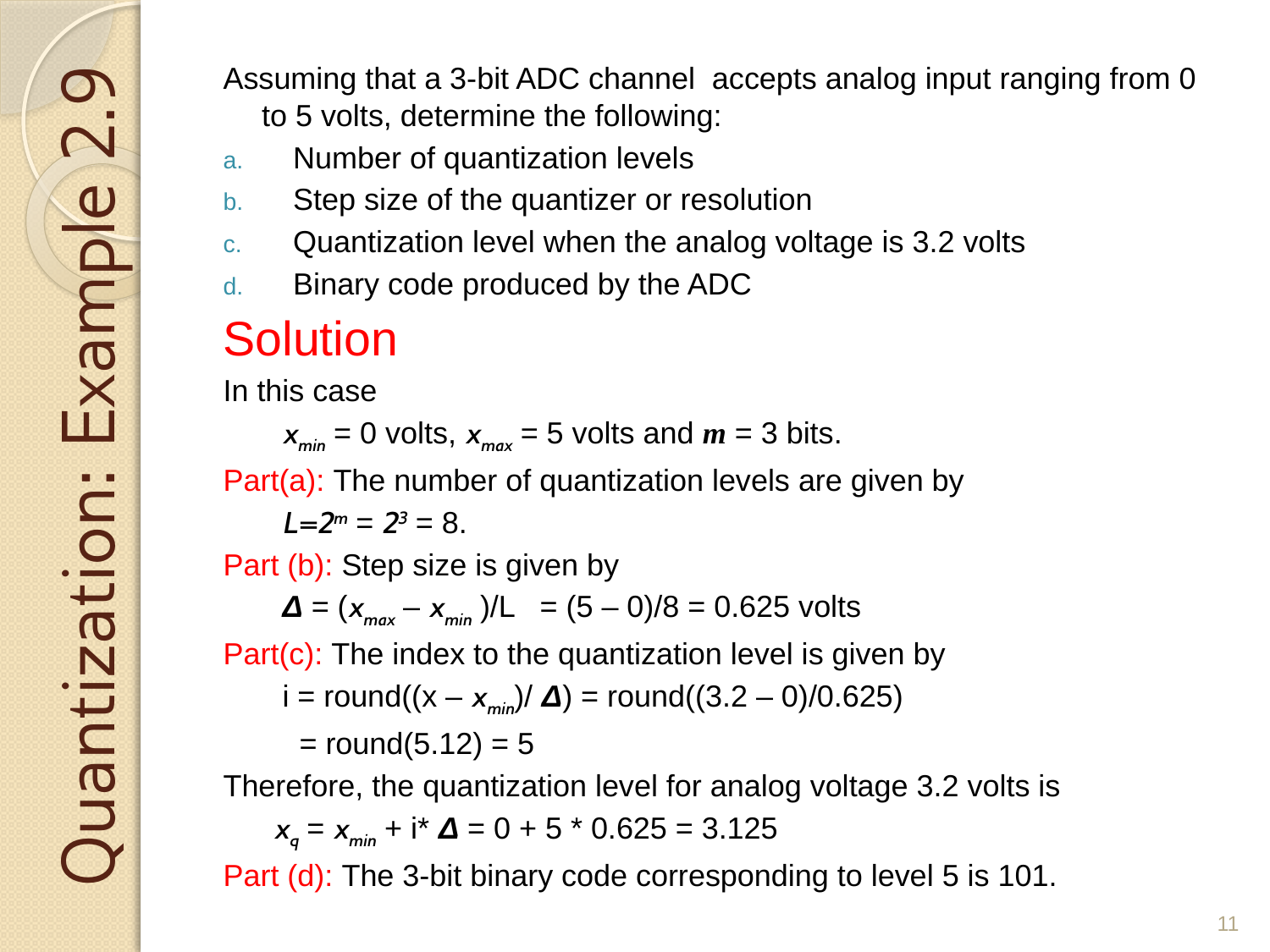

Quantization: Example 2.9
Assuming that a 3-bit ADC channel  accepts analog input ranging from 0 to 5 volts, determine the following:
Number of quantization levels
Step size of the quantizer or resolution
Quantization level when the analog voltage is 3.2 volts
Binary code produced by the ADC
Solution
In this case
       xmin = 0 volts, xmax = 5 volts and m = 3 bits.
Part(a): The number of quantization levels are given by
       L=2m = 23 = 8.
Part (b): Step size is given by
       Δ = (xmax – xmin )/L   = (5 – 0)/8 = 0.625 volts
Part(c): The index to the quantization level is given by
       i = round((x – xmin)/ Δ) = round((3.2 – 0)/0.625)
         = round(5.12) = 5
Therefore, the quantization level for analog voltage 3.2 volts is
      xq = xmin + i* Δ = 0 + 5 * 0.625 = 3.125
Part (d): The 3-bit binary code corresponding to level 5 is 101.

11